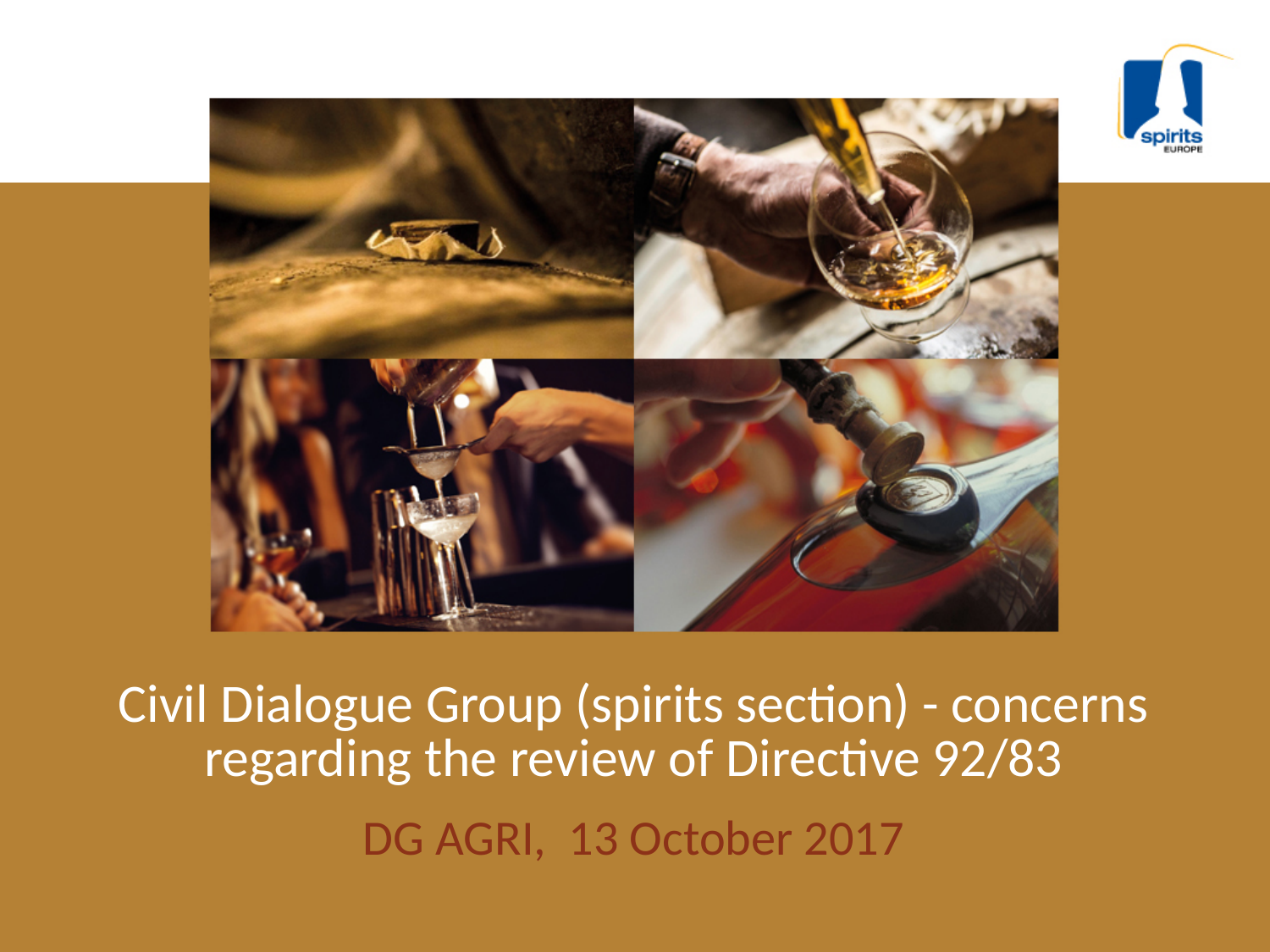

# Civil Dialogue Group (spirits section) - concerns regarding the review of Directive 92/83
DG AGRI,  13 October 2017